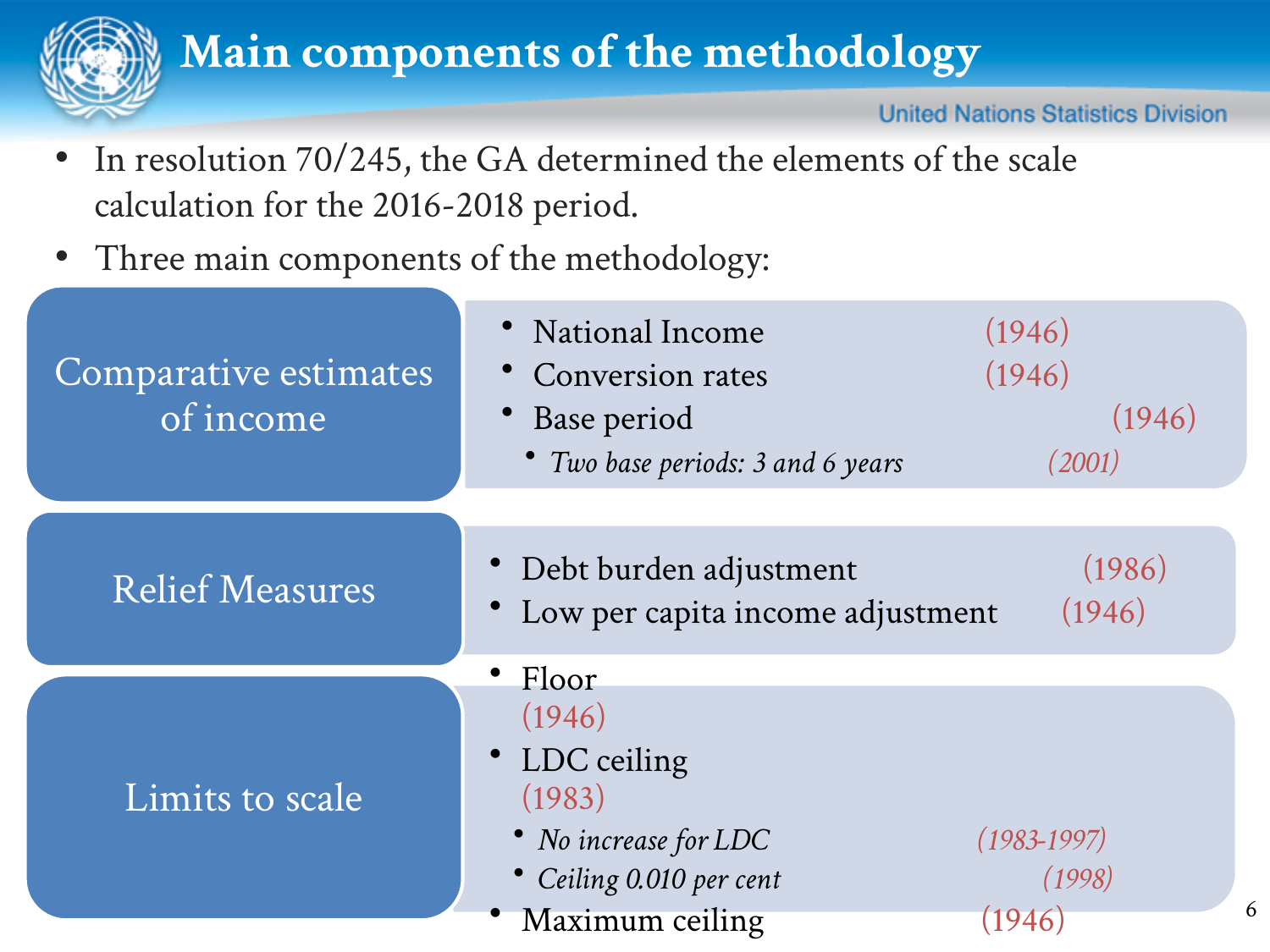

# Main components of the methodology
In resolution 70/245, the GA determined the elements of the scale calculation for the 2016-2018 period.
Three main components of the methodology:

Comparative estimates of income

National Income 		         (1946)
Conversion rates 		         (1946)
Base period			         (1946)
Two base periods: 3 and 6 years 	                 (2001)

Relief Measures
Debt burden adjustment	                       (1986)
Low per capita income adjustment        (1946)
Limits to scale
Floor				          (1946)
LDC ceiling			          (1983)
No increase for LDC                              (1983-1997)
Ceiling 0.010 per cent		                  (1998)
Maximum ceiling		          (1946)
6